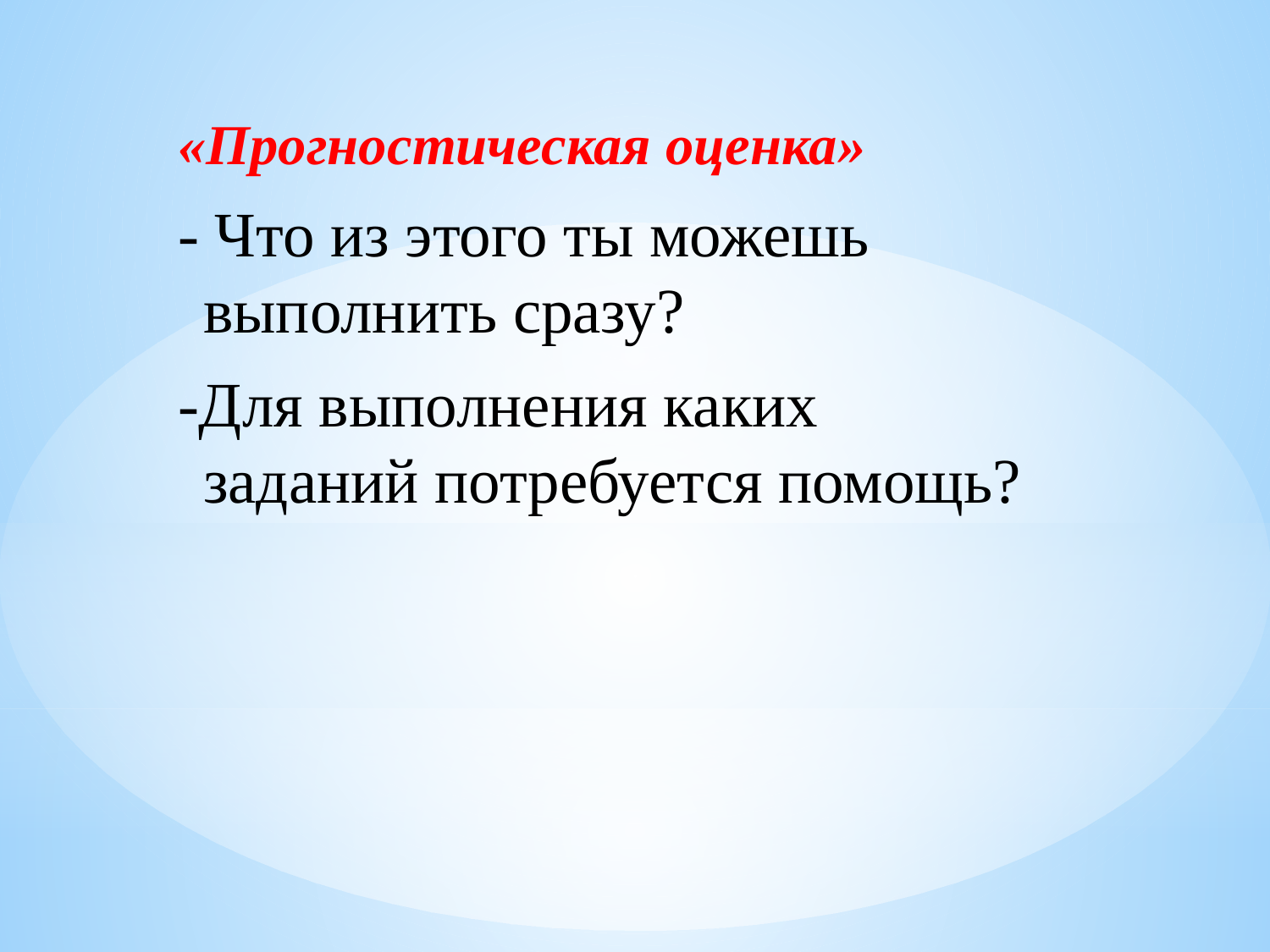

«Прогностическая оценка»
- Что из этого ты можешь выполнить сразу?
-Для выполнения каких заданий потребуется помощь?
#